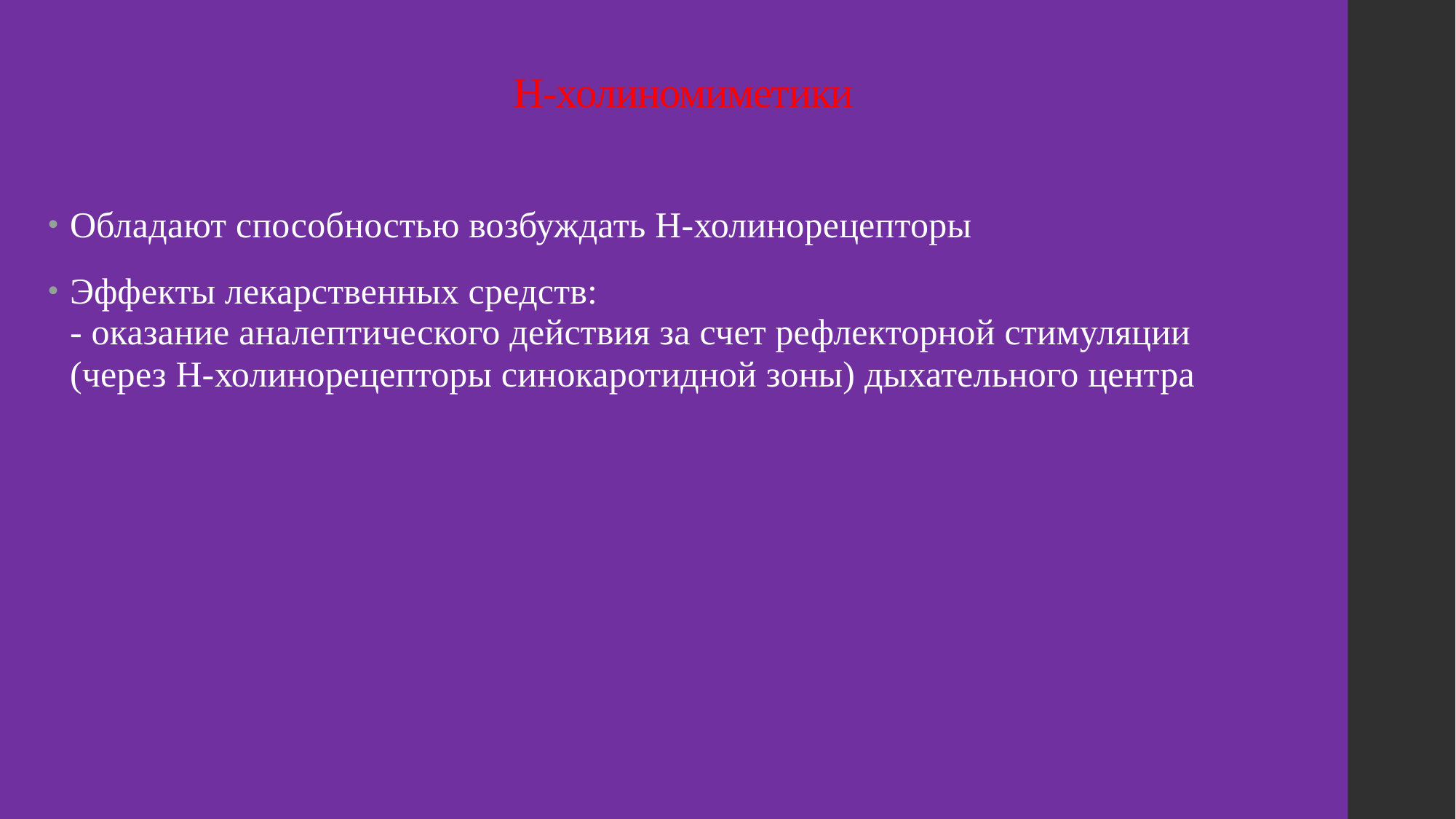

# Н-холиномиметики

Обладают способностью возбуждать Н-холинорецепторы
Эффекты лекарственных средств:
- оказание аналептического действия за счет рефлекторной стимуляции (через Н-холинорецепторы синокаротидной зоны) дыхательного центра